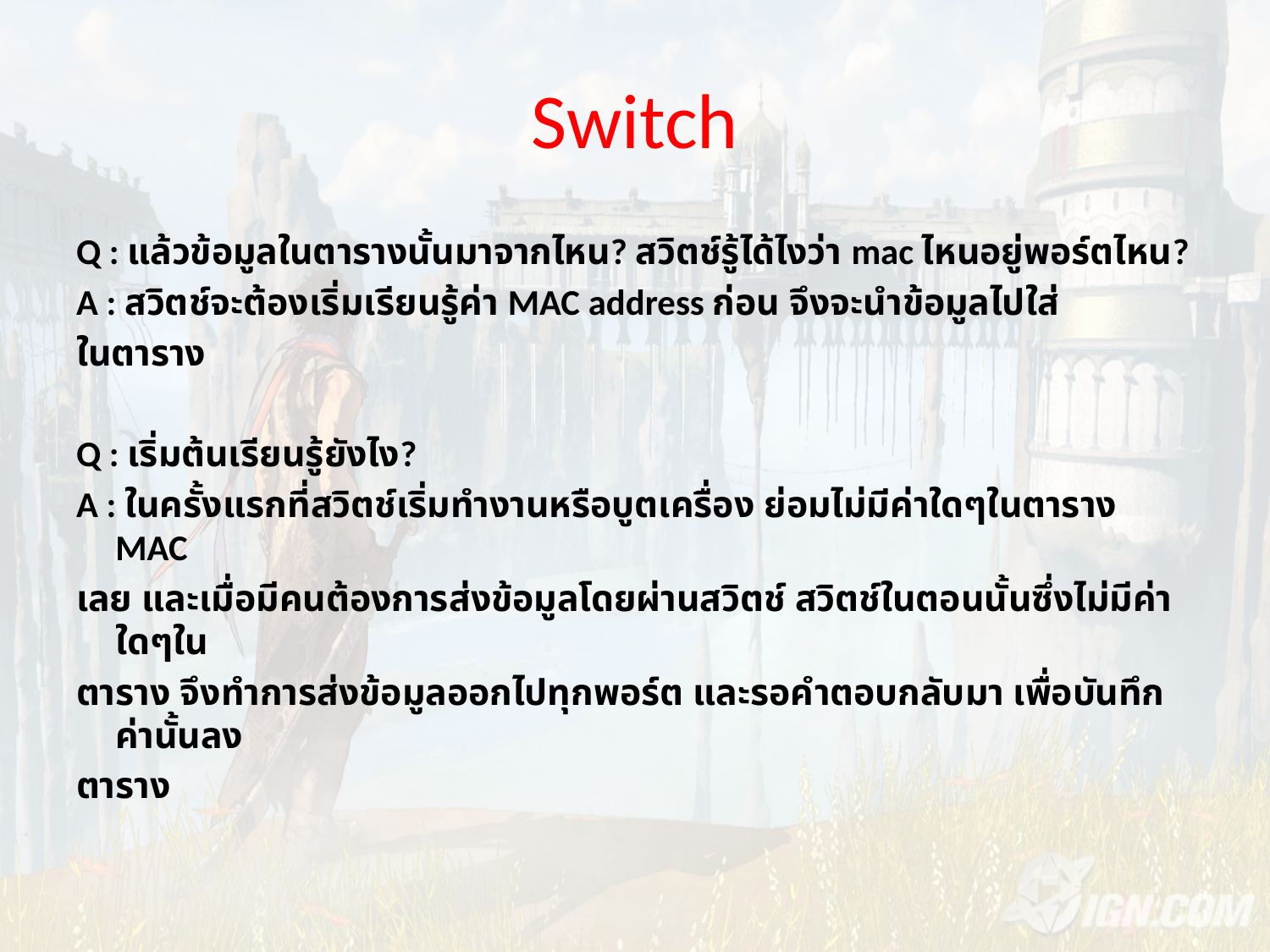

# Switch
Q : แล้วข้อมูลในตารางนั้นมาจากไหน? สวิตช์รู้ได้ไงว่า mac ไหนอยู่พอร์ตไหน?
A : สวิตช์จะต้องเริ่มเรียนรู้ค่า MAC address ก่อน จึงจะนำข้อมูลไปใส่
ในตาราง

Q : เริ่มต้นเรียนรู้ยังไง?
A : ในครั้งแรกที่สวิตช์เริ่มทำงานหรือบูตเครื่อง ย่อมไม่มีค่าใดๆในตาราง MAC
เลย และเมื่อมีคนต้องการส่งข้อมูลโดยผ่านสวิตช์ สวิตช์ในตอนนั้นซึ่งไม่มีค่าใดๆใน
ตาราง จึงทำการส่งข้อมูลออกไปทุกพอร์ต และรอคำตอบกลับมา เพื่อบันทึกค่านั้นลง
ตาราง